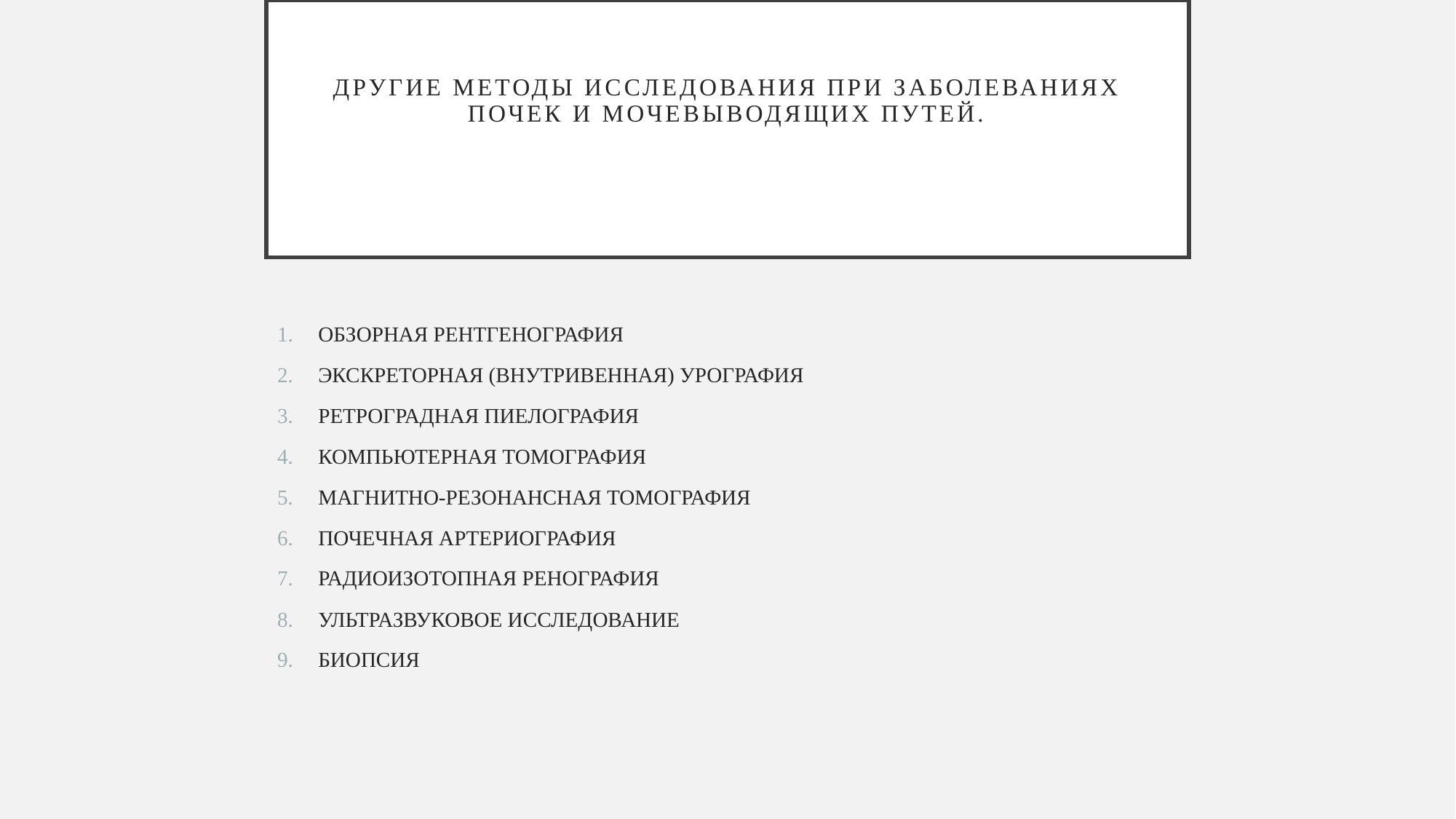

# другие методы исследования при заболеваниях почек и мочевыводящих путей.
ОБЗОРНАЯ РЕНТГЕНОГРАФИЯ
ЭКСКРЕТОРНАЯ (ВНУТРИВЕННАЯ) УРОГРАФИЯ
РЕТРОГРАДНАЯ ПИЕЛОГРАФИЯ
КОМПЬЮТЕРНАЯ ТОМОГРАФИЯ
МАГНИТНО-РЕЗОНАНСНАЯ ТОМОГРАФИЯ
ПОЧЕЧНАЯ АРТЕРИОГРАФИЯ
РАДИОИЗОТОПНАЯ РЕНОГРАФИЯ
УЛЬТРАЗВУКОВОЕ ИССЛЕДОВАНИЕ
БИОПСИЯ